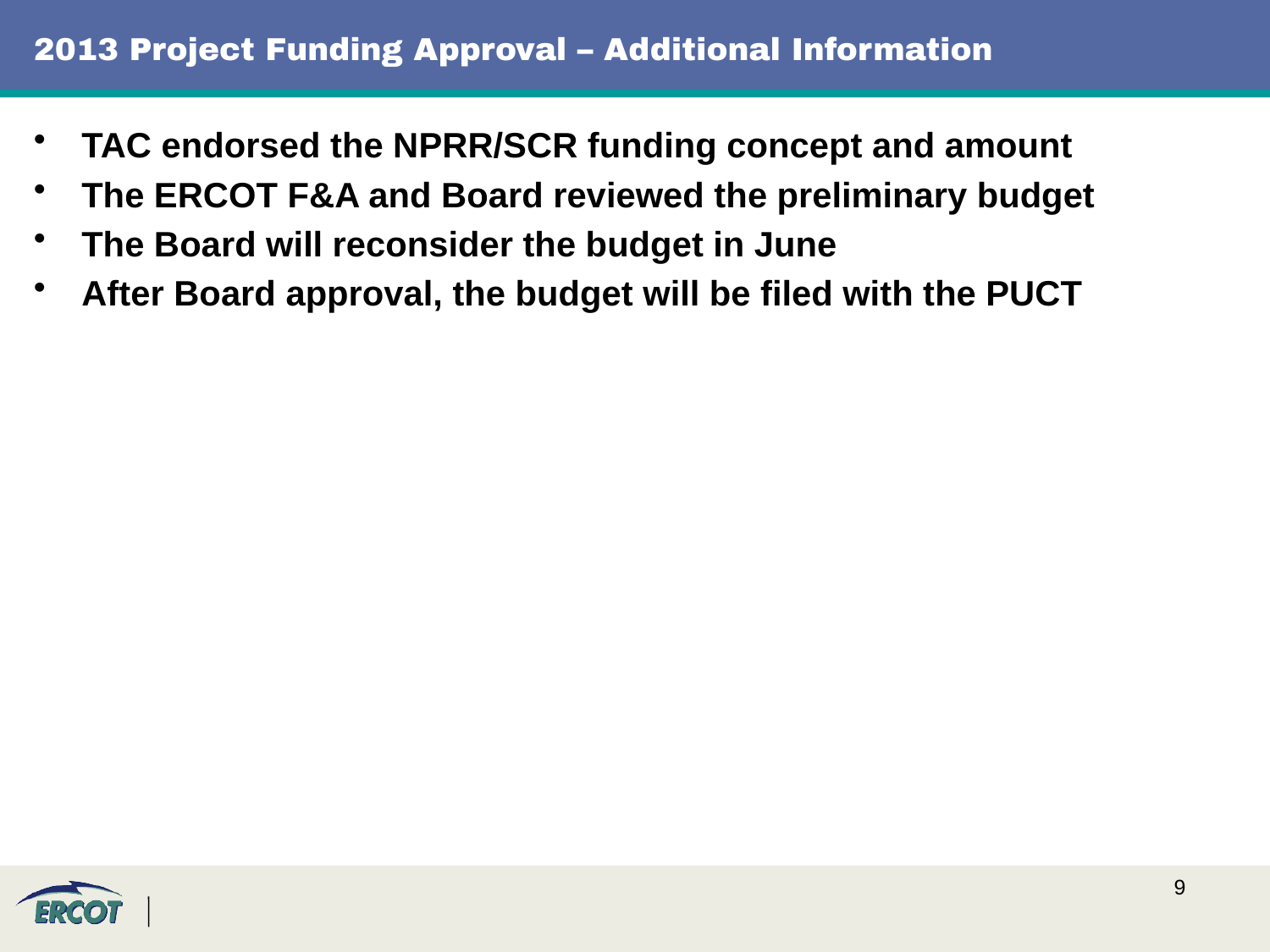

# 2013 Project Funding Approval – Additional Information
TAC endorsed the NPRR/SCR funding concept and amount
The ERCOT F&A and Board reviewed the preliminary budget
The Board will reconsider the budget in June
After Board approval, the budget will be filed with the PUCT